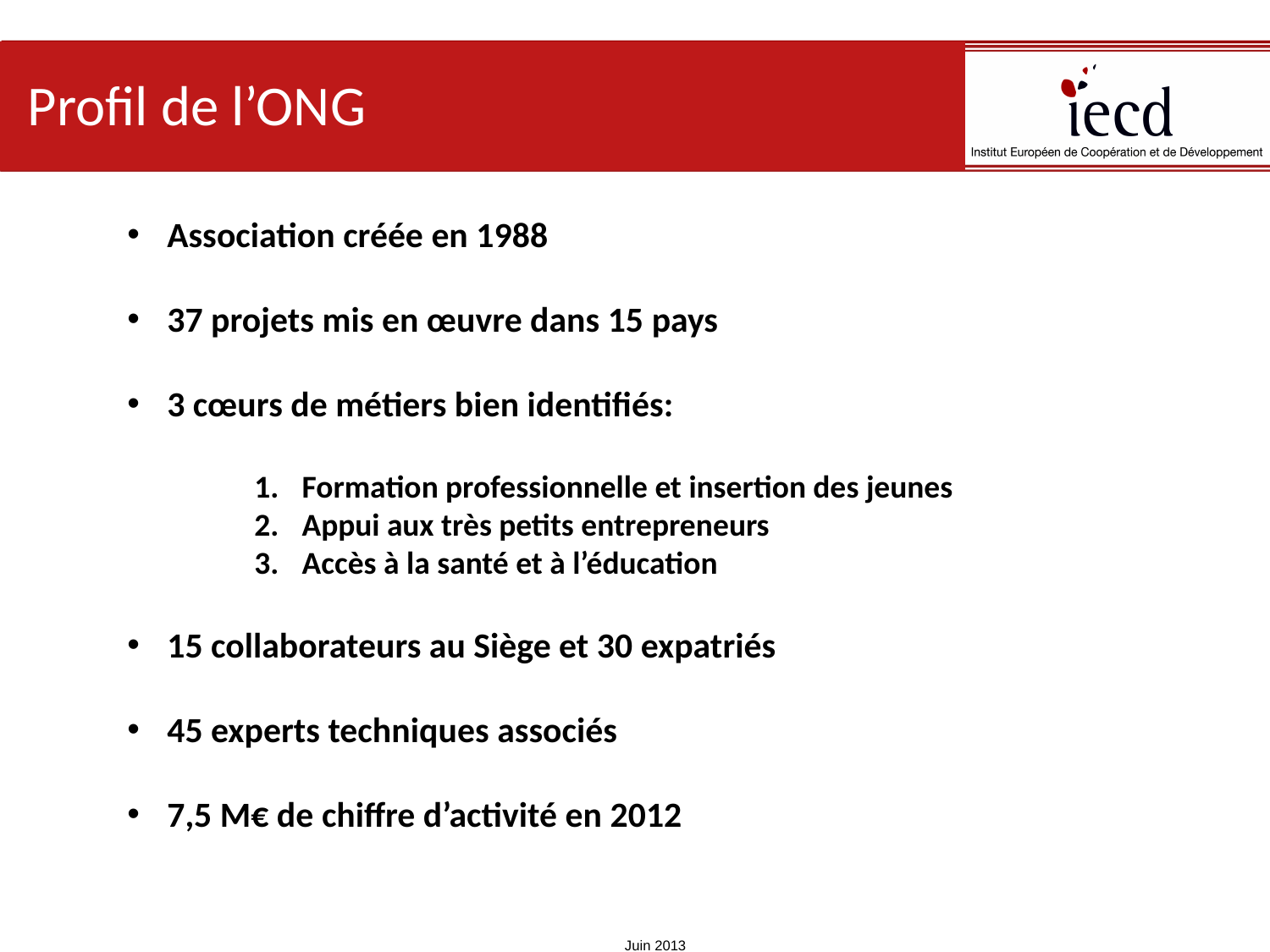

# Profil de l’ONG
Association créée en 1988

37 projets mis en œuvre dans 15 pays

3 cœurs de métiers bien identifiés:

Formation professionnelle et insertion des jeunes
Appui aux très petits entrepreneurs
Accès à la santé et à l’éducation

15 collaborateurs au Siège et 30 expatriés

45 experts techniques associés

7,5 M€ de chiffre d’activité en 2012